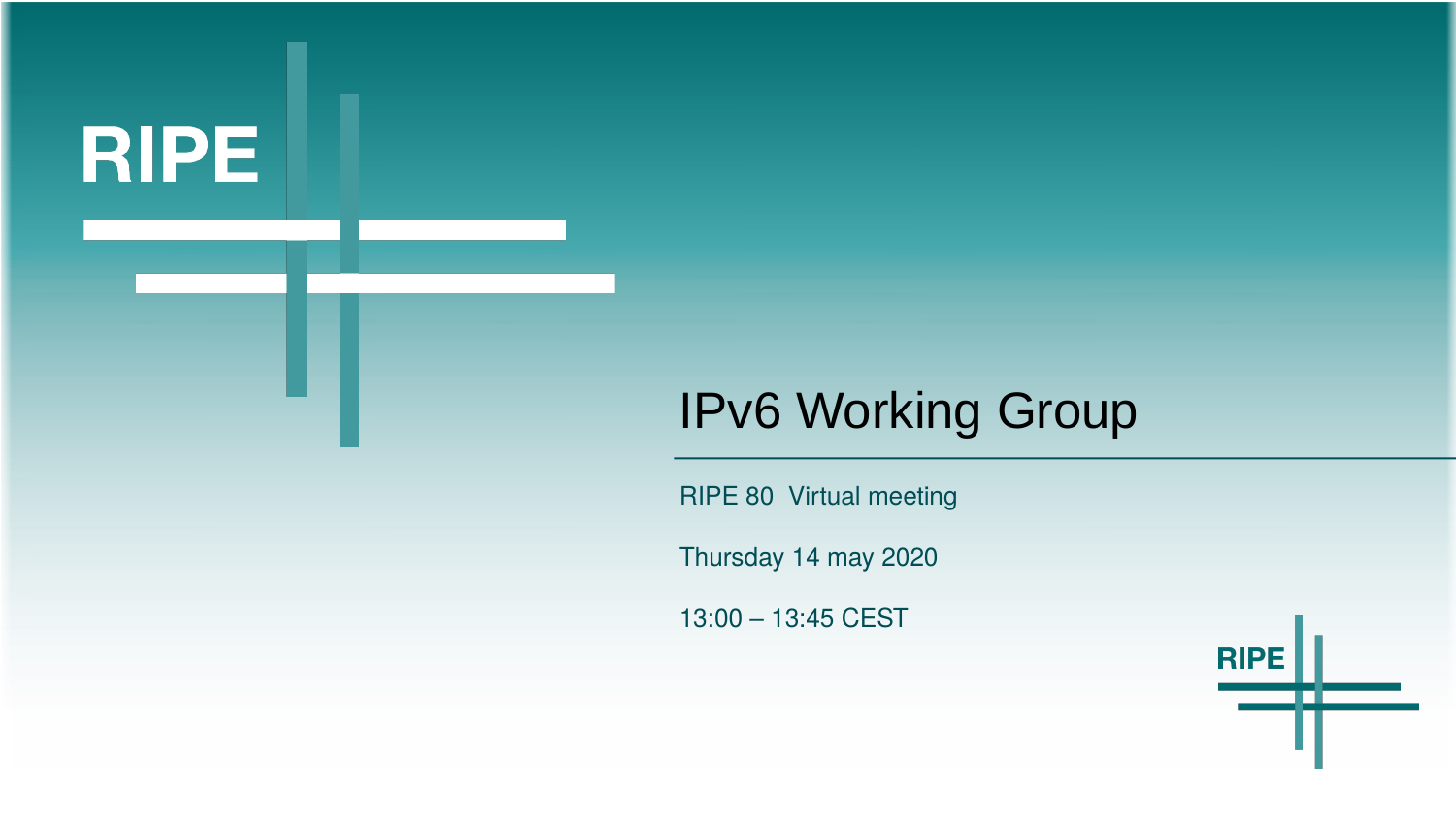

# IPv6 Working Group
RIPE 80  Virtual meeting

Thursday 14 may 2020

13:00 – 13:45 CEST